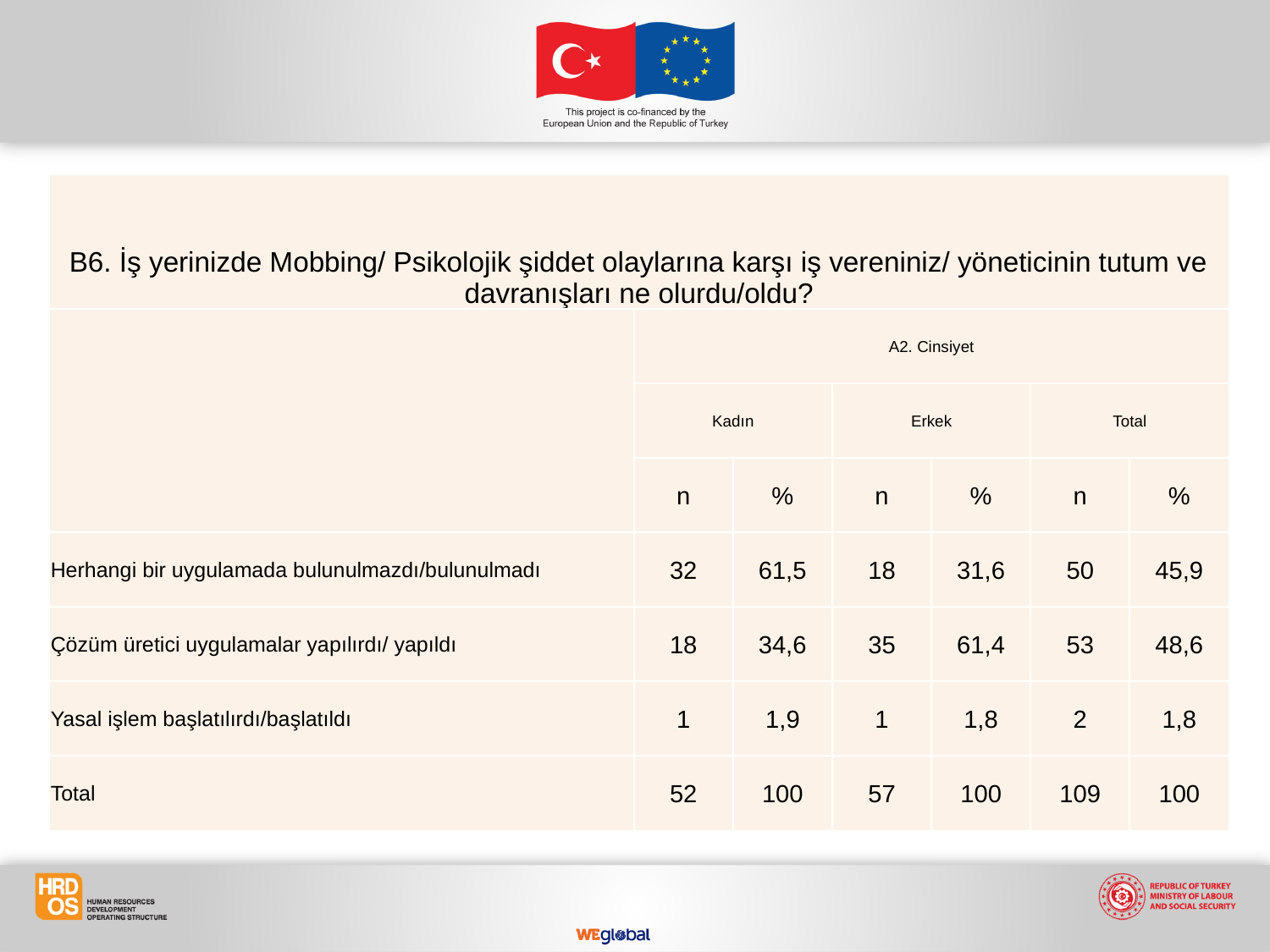

| B6. İş yerinizde Mobbing/ Psikolojik şiddet olaylarına karşı iş vereniniz/ yöneticinin tutum ve davranışları ne olurdu/oldu? |  |  |  |  |  |  |
| --- | --- | --- | --- | --- | --- | --- |
|  | A2. Cinsiyet |  |  |  |  |  |
|  | Kadın |  | Erkek |  | Total |  |
|  | n | % | n | % | n | % |
| Herhangi bir uygulamada bulunulmazdı/bulunulmadı | 32 | 61,5 | 18 | 31,6 | 50 | 45,9 |
| Çözüm üretici uygulamalar yapılırdı/ yapıldı | 18 | 34,6 | 35 | 61,4 | 53 | 48,6 |
| Yasal işlem başlatılırdı/başlatıldı | 1 | 1,9 | 1 | 1,8 | 2 | 1,8 |
| Total | 52 | 100 | 57 | 100 | 109 | 100 |